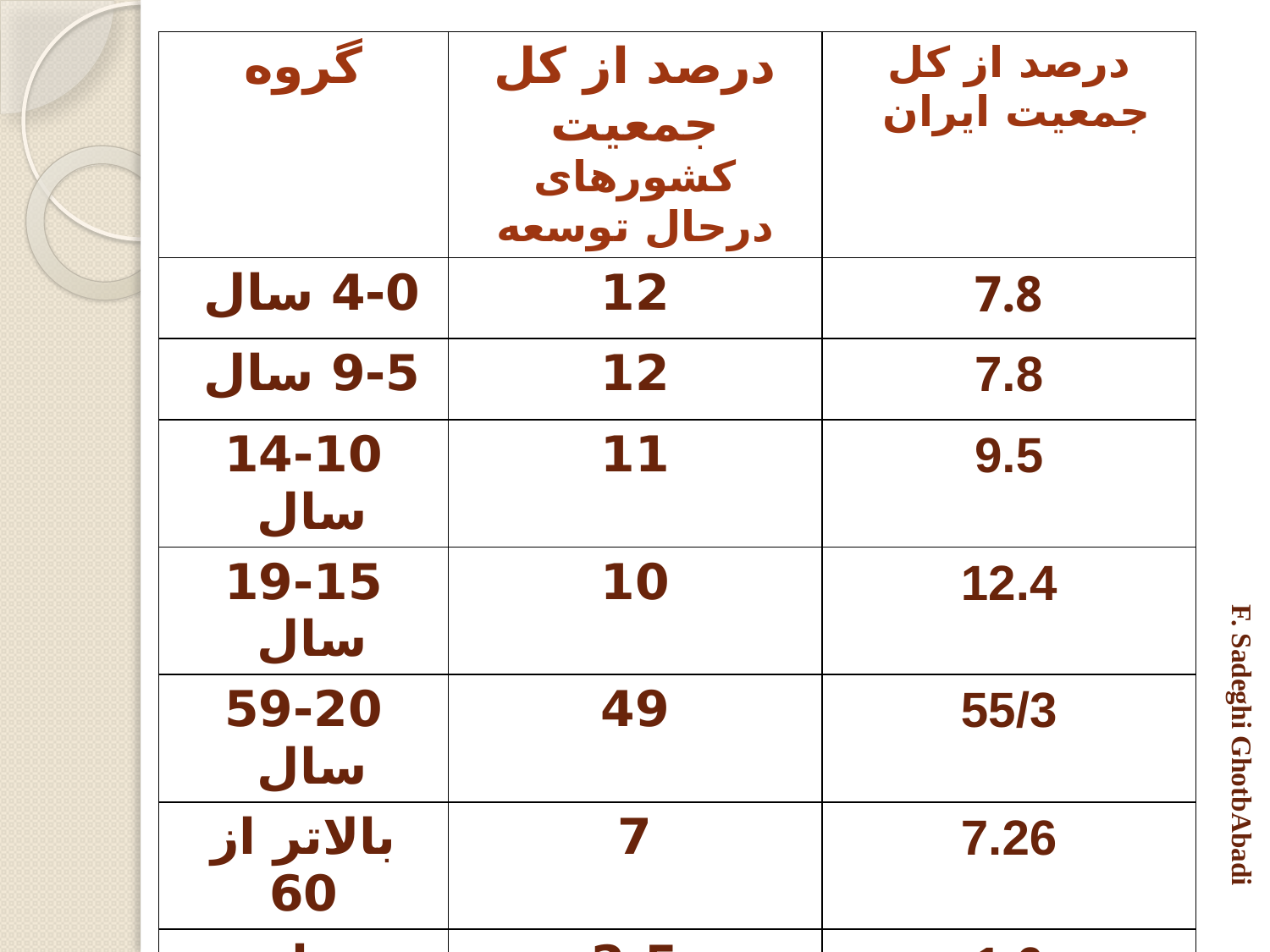

| گروه | درصد از كل جمعيت کشورهای درحال توسعه | درصد از كل جمعيت ایران |
| --- | --- | --- |
| 4-0 سال | 12 | 7.8 |
| 9-5 سال | 12 | 7.8 |
| 14-10 سال | 11 | 9.5 |
| 19-15 سال | 10 | 12.4 |
| 59-20 سال | 49 | 55/3 |
| بالاتر از 60 | 7 | 7.26 |
| زنان باردار | 2.5 | 1.6 |
| زن شيرده | 2.5 | 2.8 |
| مذكر/مونث | 49/51 | 49.1/50.9 |